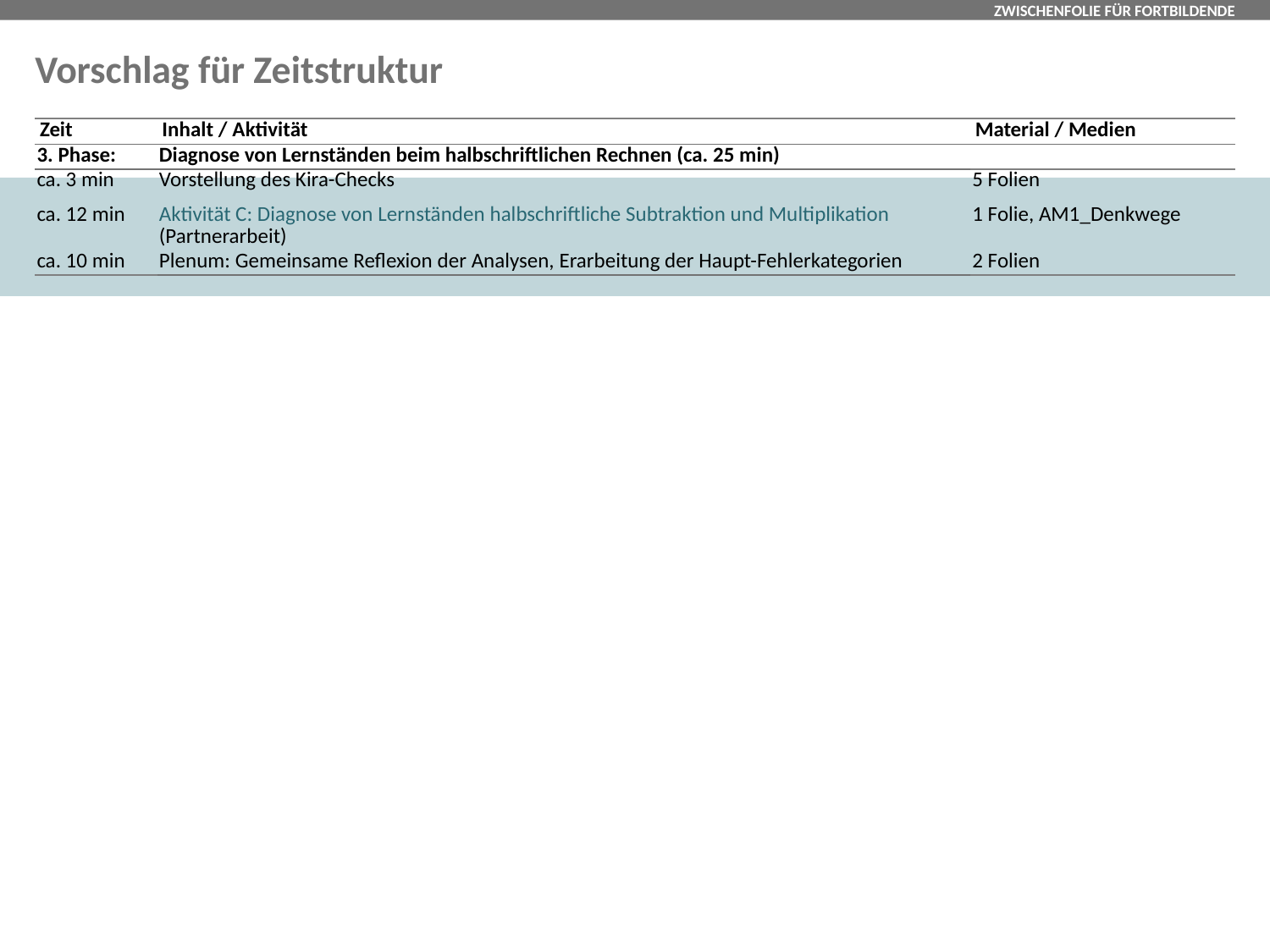

# Vorschlag für Zeitstruktur
| Zeit | Inhalt / Aktivität | Material / Medien |
| --- | --- | --- |
| 3. Phase: | Diagnose von Lernständen beim halbschriftlichen Rechnen (ca. 25 min) |  |
| ca. 3 min | Vorstellung des Kira-Checks | 5 Folien |
| ca. 12 min | Aktivität C: Diagnose von Lernständen halbschriftliche Subtraktion und Multiplikation (Partnerarbeit) | 1 Folie, AM1\_Denkwege |
| ca. 10 min | Plenum: Gemeinsame Reflexion der Analysen, Erarbeitung der Haupt-Fehlerkategorien | 2 Folien |